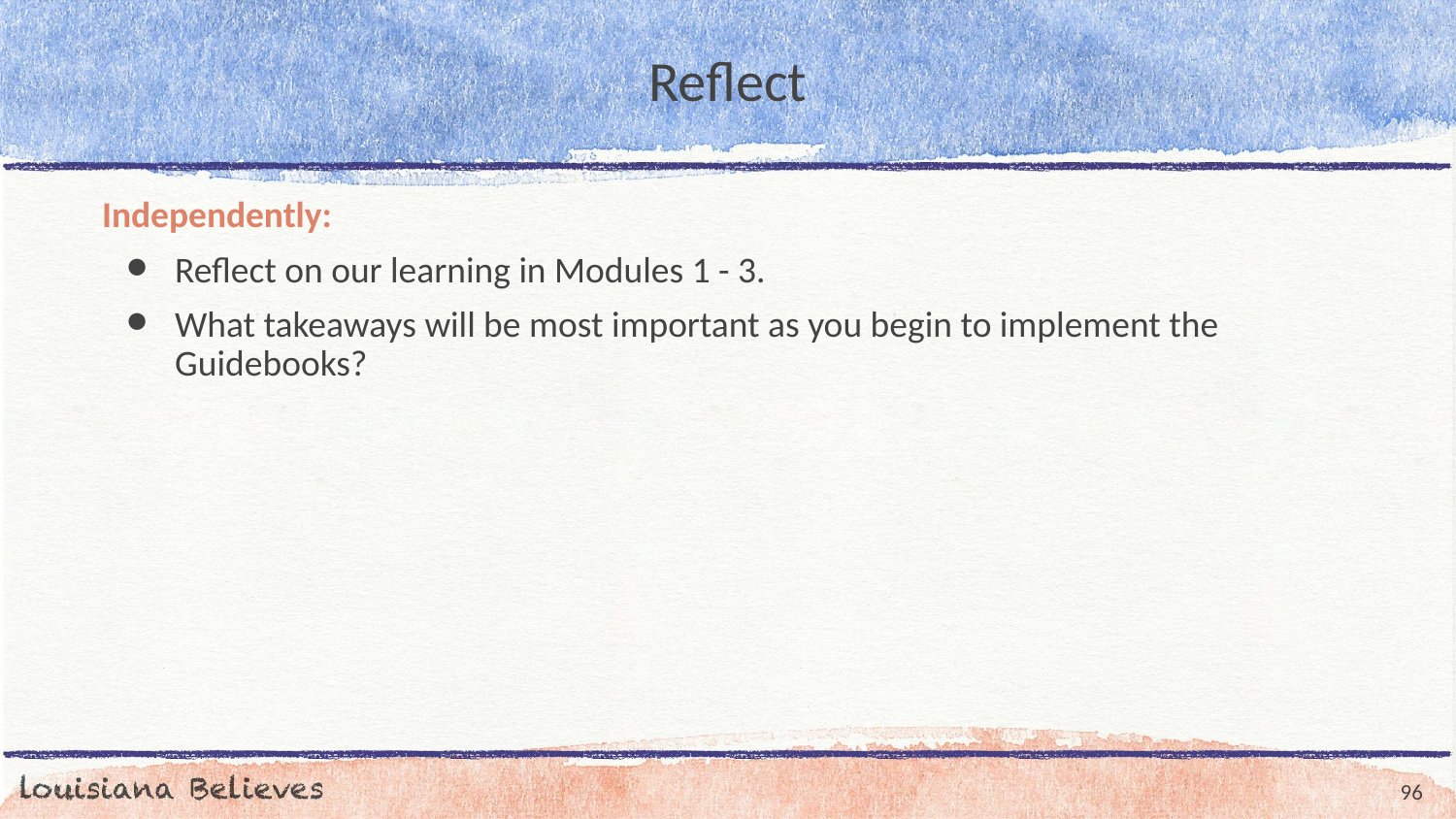

# Reflect
Independently:
Reflect on our learning in Modules 1 - 3.
What takeaways will be most important as you begin to implement the Guidebooks?